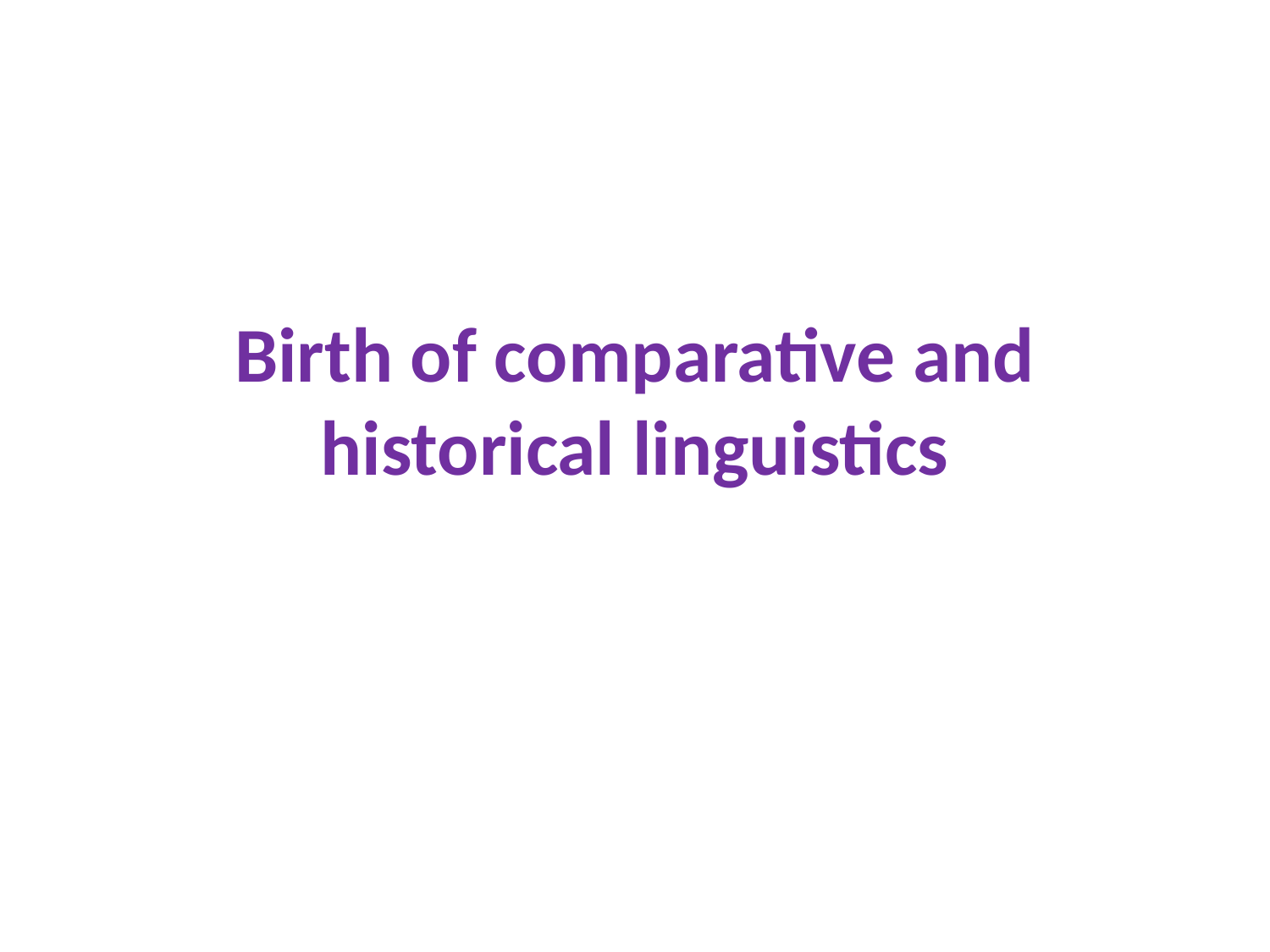

# Birth of comparative and historical linguistics